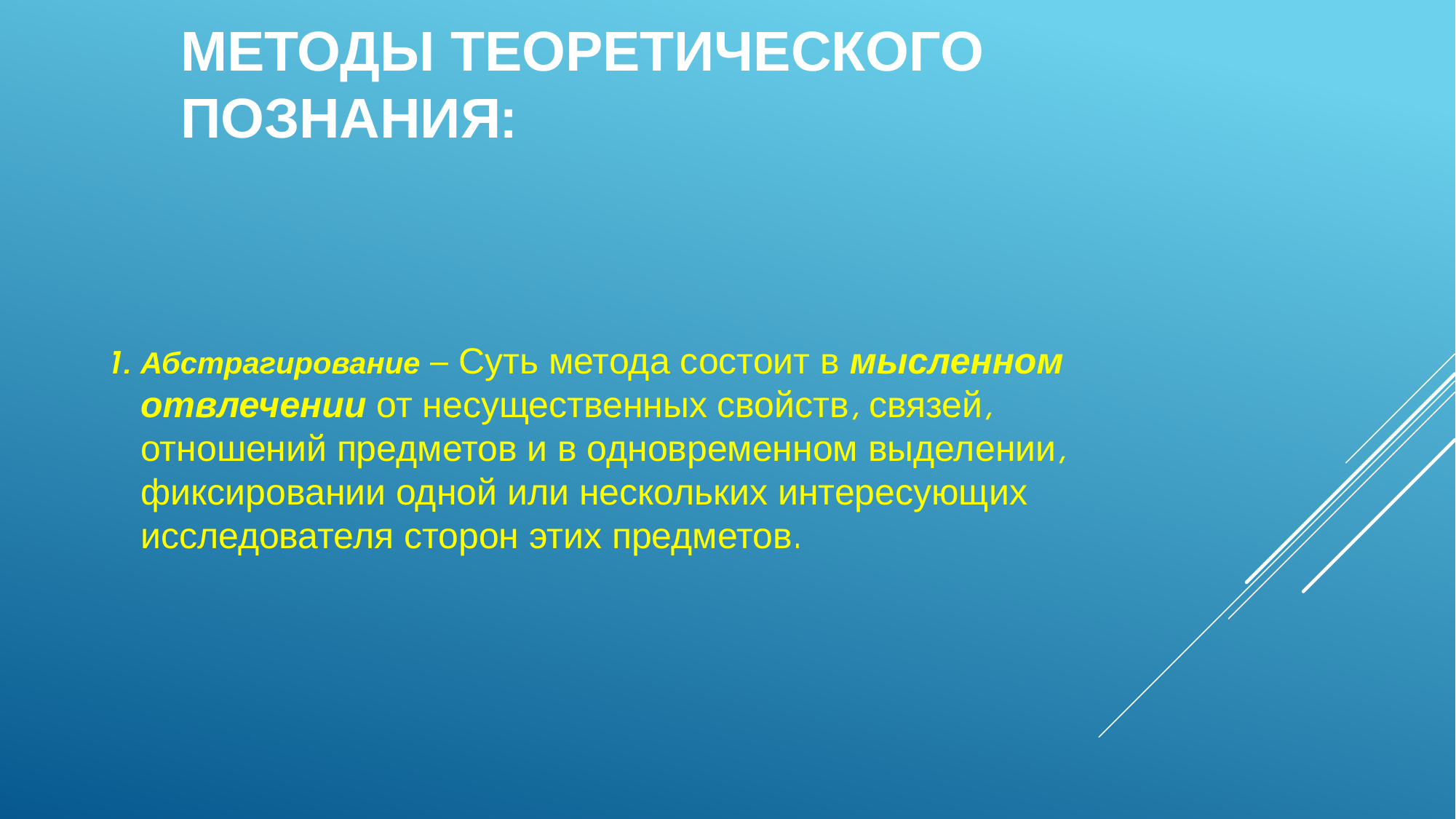

# Методы теоретического познания:
1. Абстрагирование – Суть метода состоит в мысленном отвлечении от несущественных свойств, связей, отношений предметов и в одновременном выделении, фиксировании одной или нескольких интересующих исследователя сторон этих предметов.